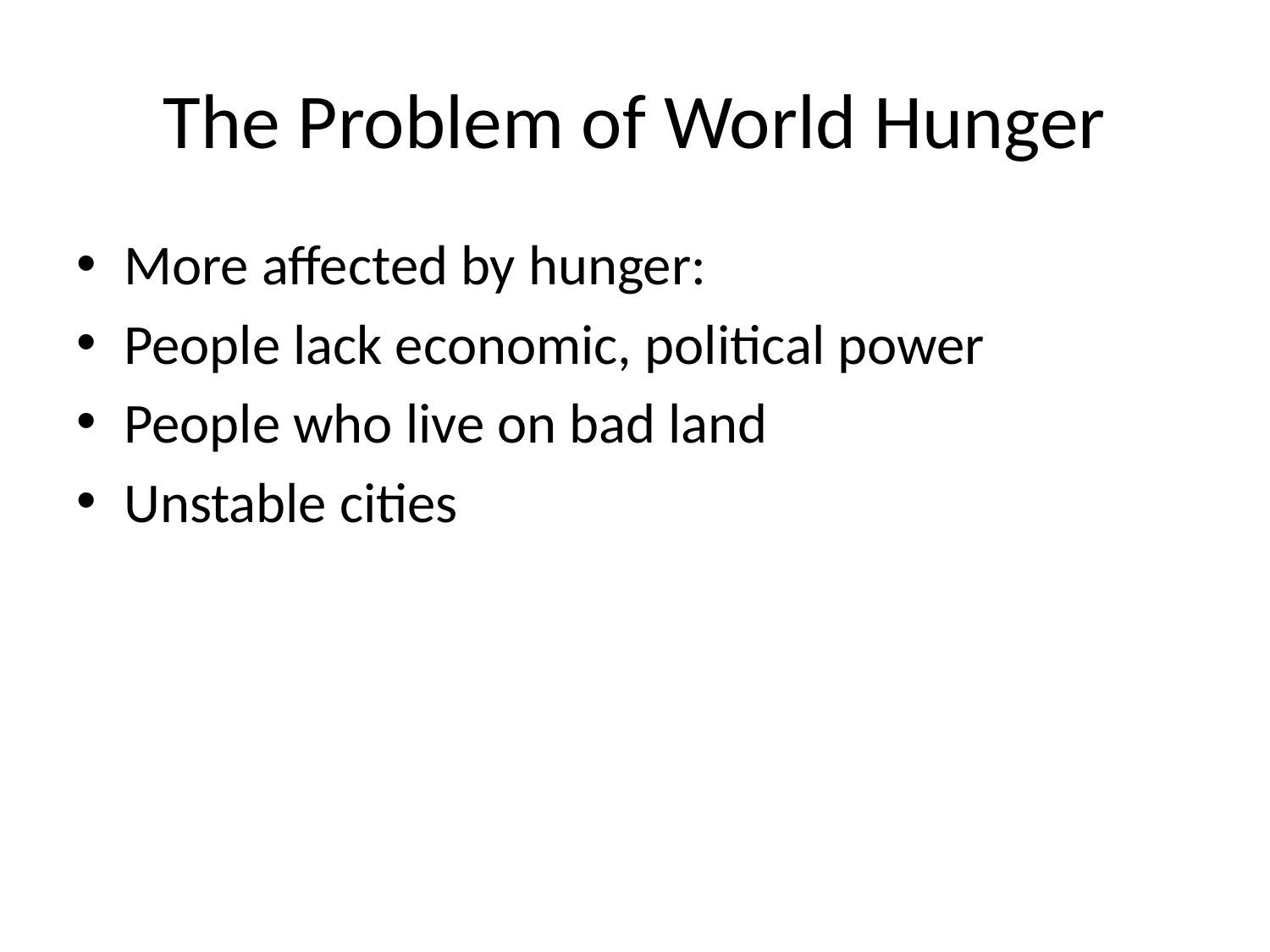

# The Problem of World Hunger
More affected by hunger:
People lack economic, political power
People who live on bad land
Unstable cities